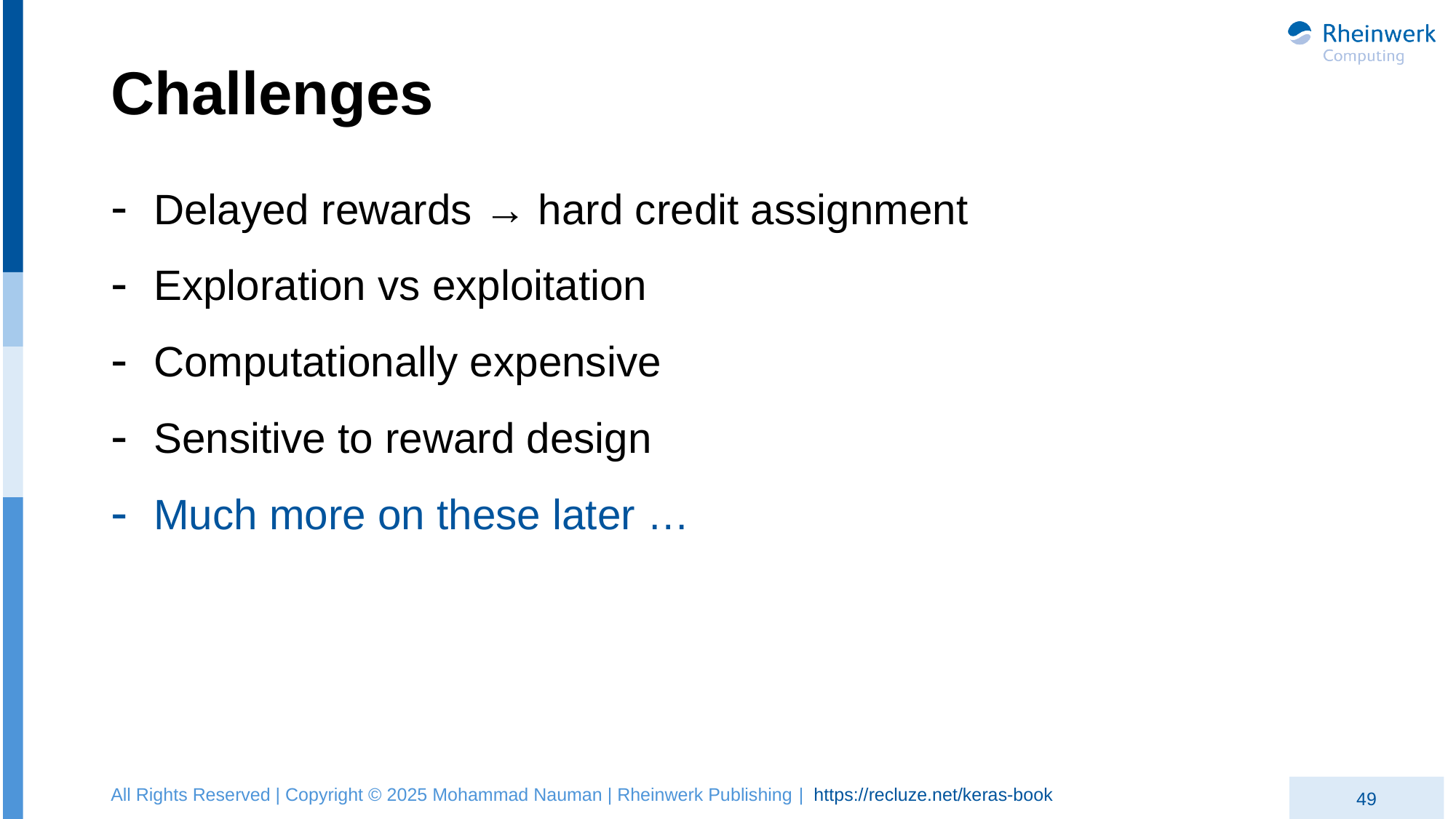

# Challenges
Delayed rewards → hard credit assignment
Exploration vs exploitation
Computationally expensive
Sensitive to reward design
Much more on these later …